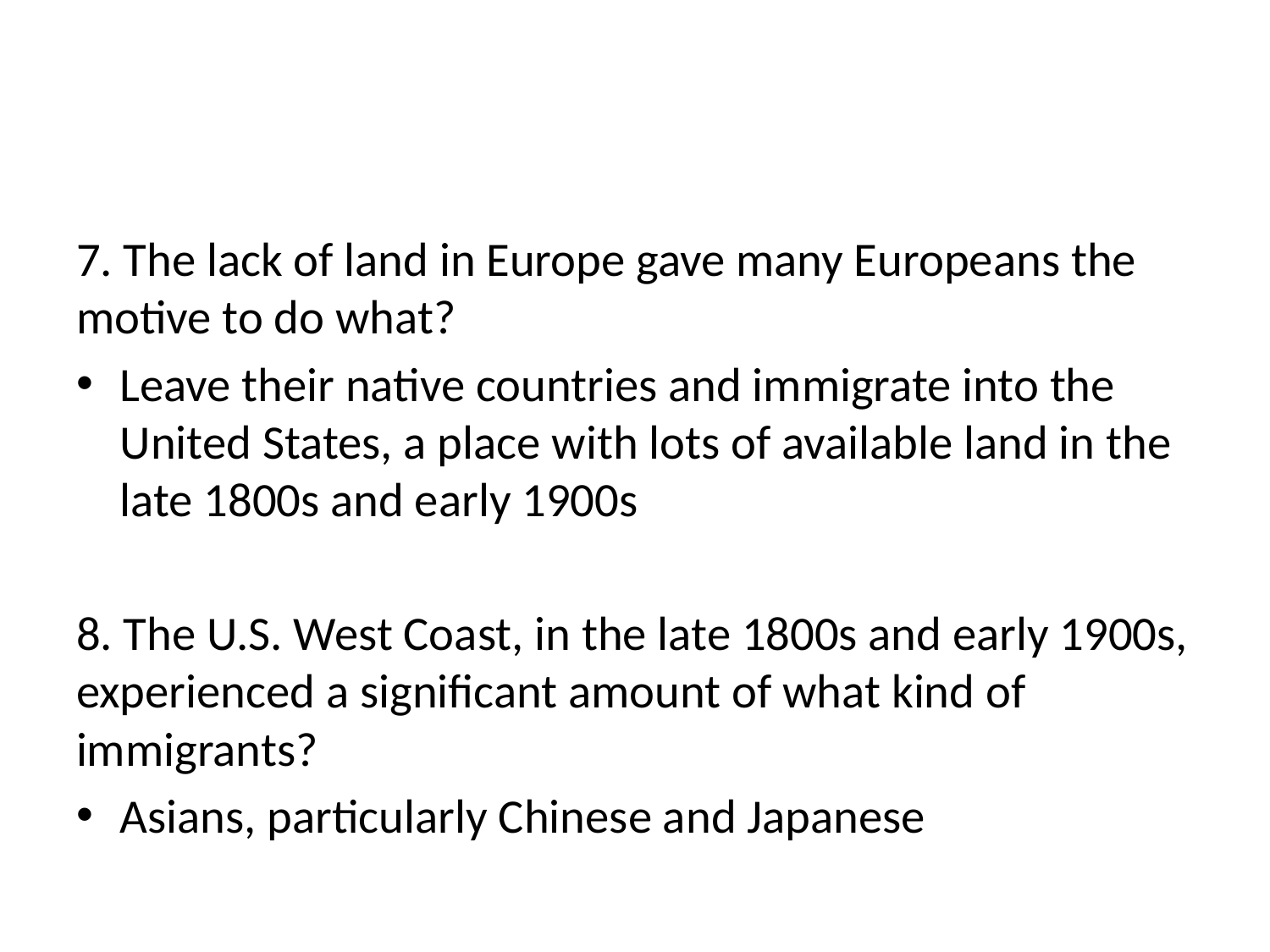

#
7. The lack of land in Europe gave many Europeans the motive to do what?
Leave their native countries and immigrate into the United States, a place with lots of available land in the late 1800s and early 1900s

8. The U.S. West Coast, in the late 1800s and early 1900s, experienced a significant amount of what kind of immigrants?
Asians, particularly Chinese and Japanese